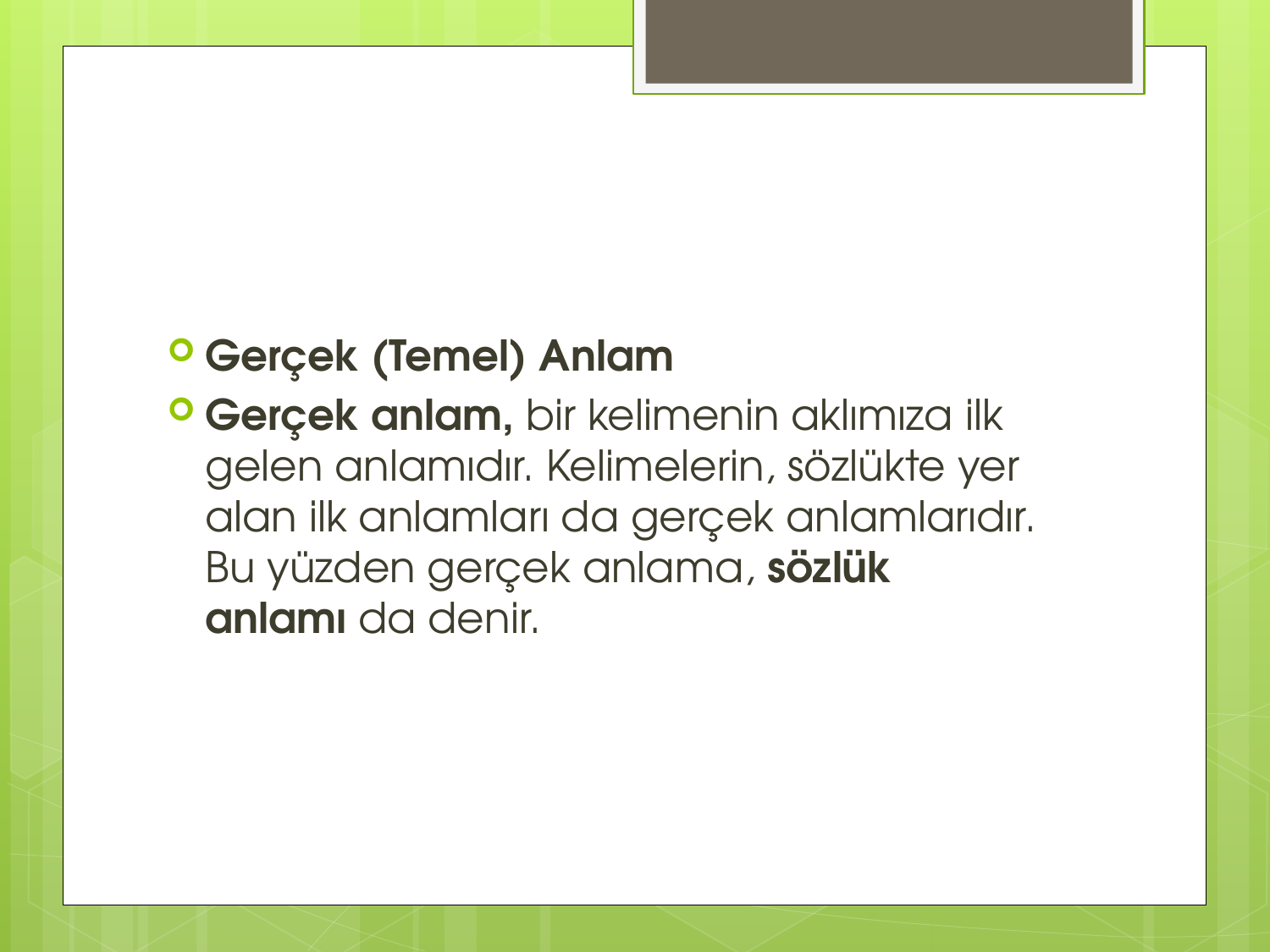

#
Gerçek (Temel) Anlam
Gerçek anlam, bir kelimenin aklımıza ilk gelen anlamıdır. Kelimelerin, sözlükte yer alan ilk anlamları da gerçek anlamlarıdır. Bu yüzden gerçek anlama, sözlük anlamı da denir.